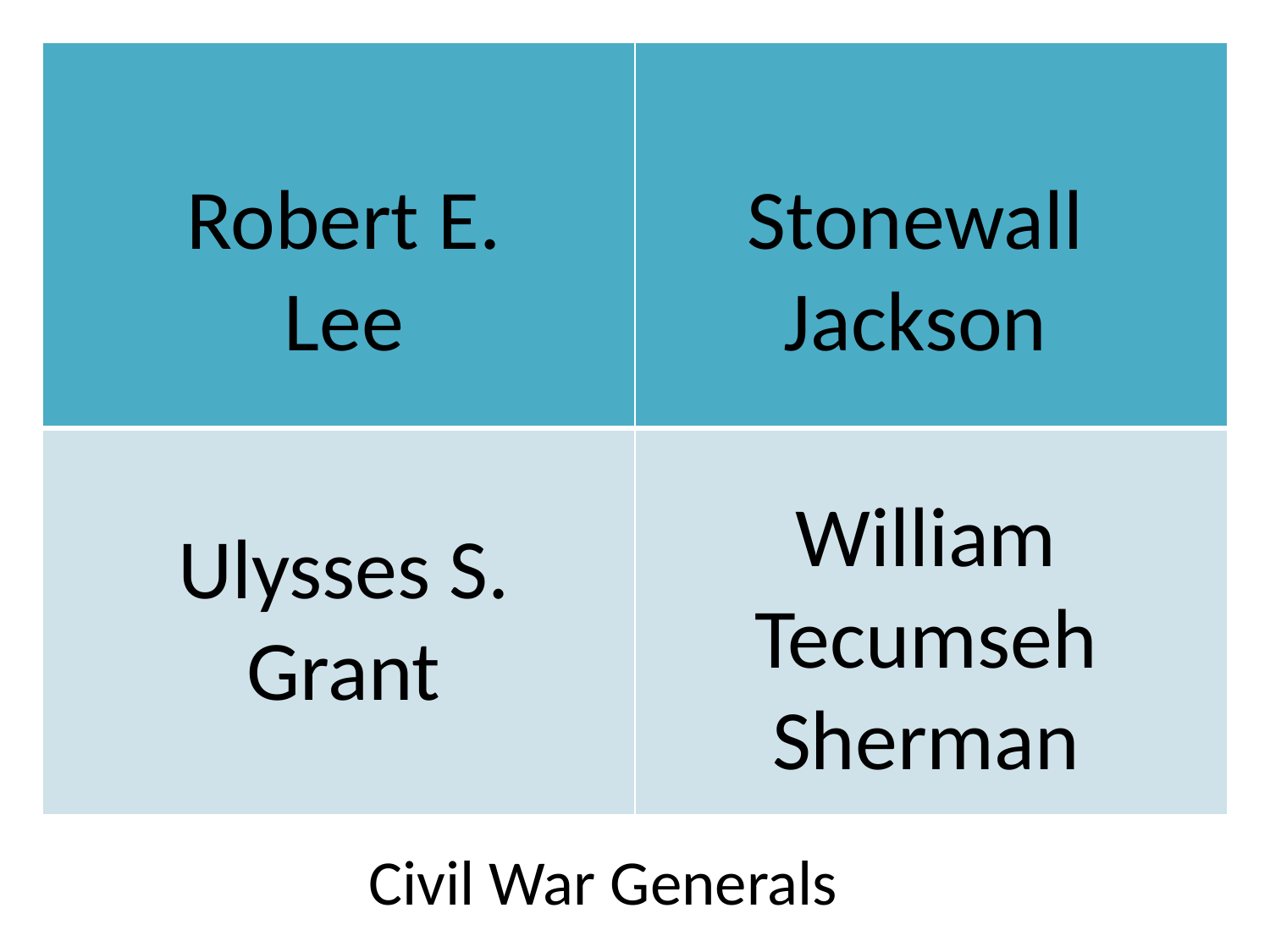

|  |  |
| --- | --- |
|  |  |
Robert E. Lee
Stonewall Jackson
William Tecumseh Sherman
Ulysses S. Grant
Civil War Generals